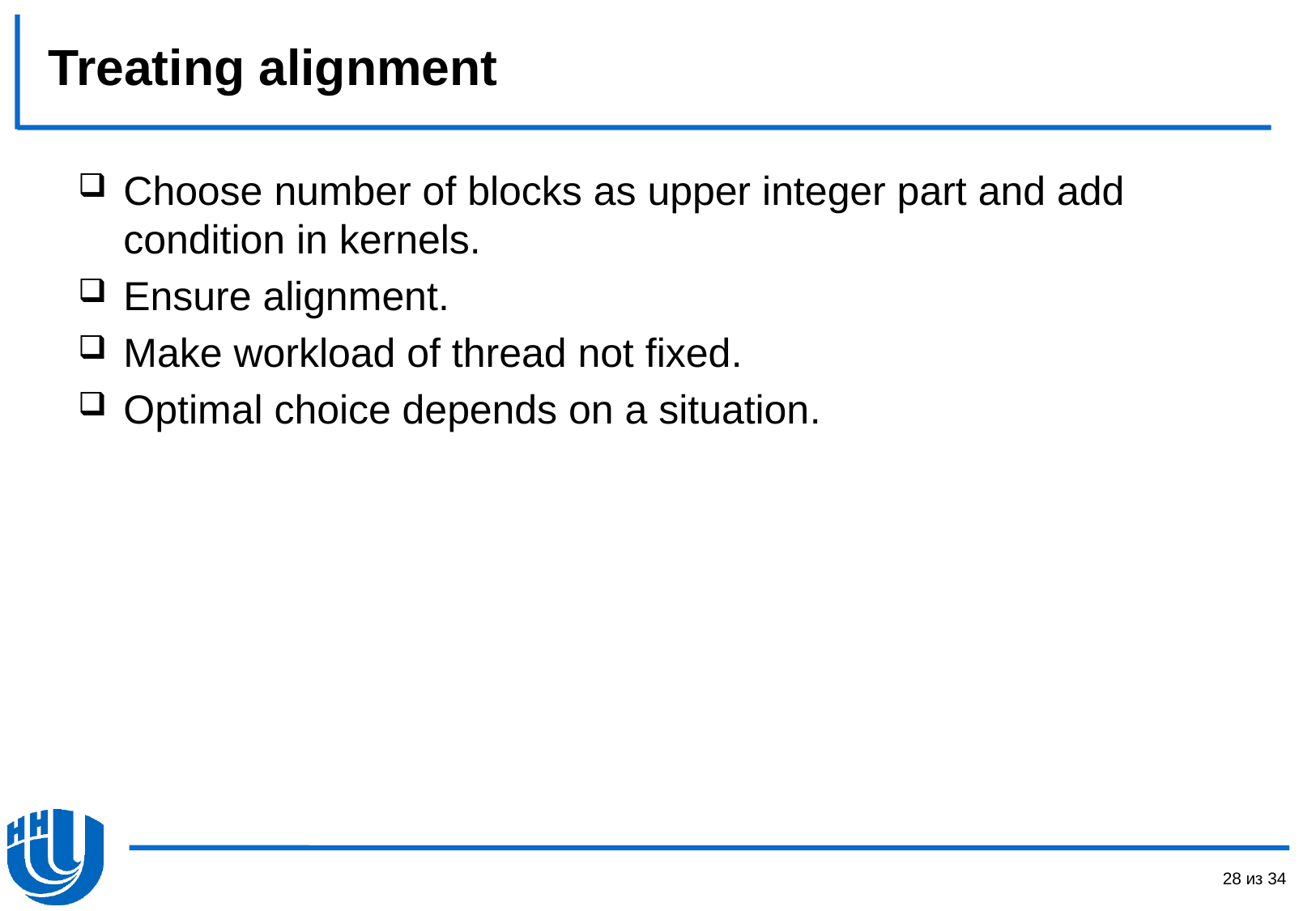

# Treating alignment
Choose number of blocks as upper integer part and add condition in kernels.
Ensure alignment.
Make workload of thread not fixed.
Optimal choice depends on a situation.
28